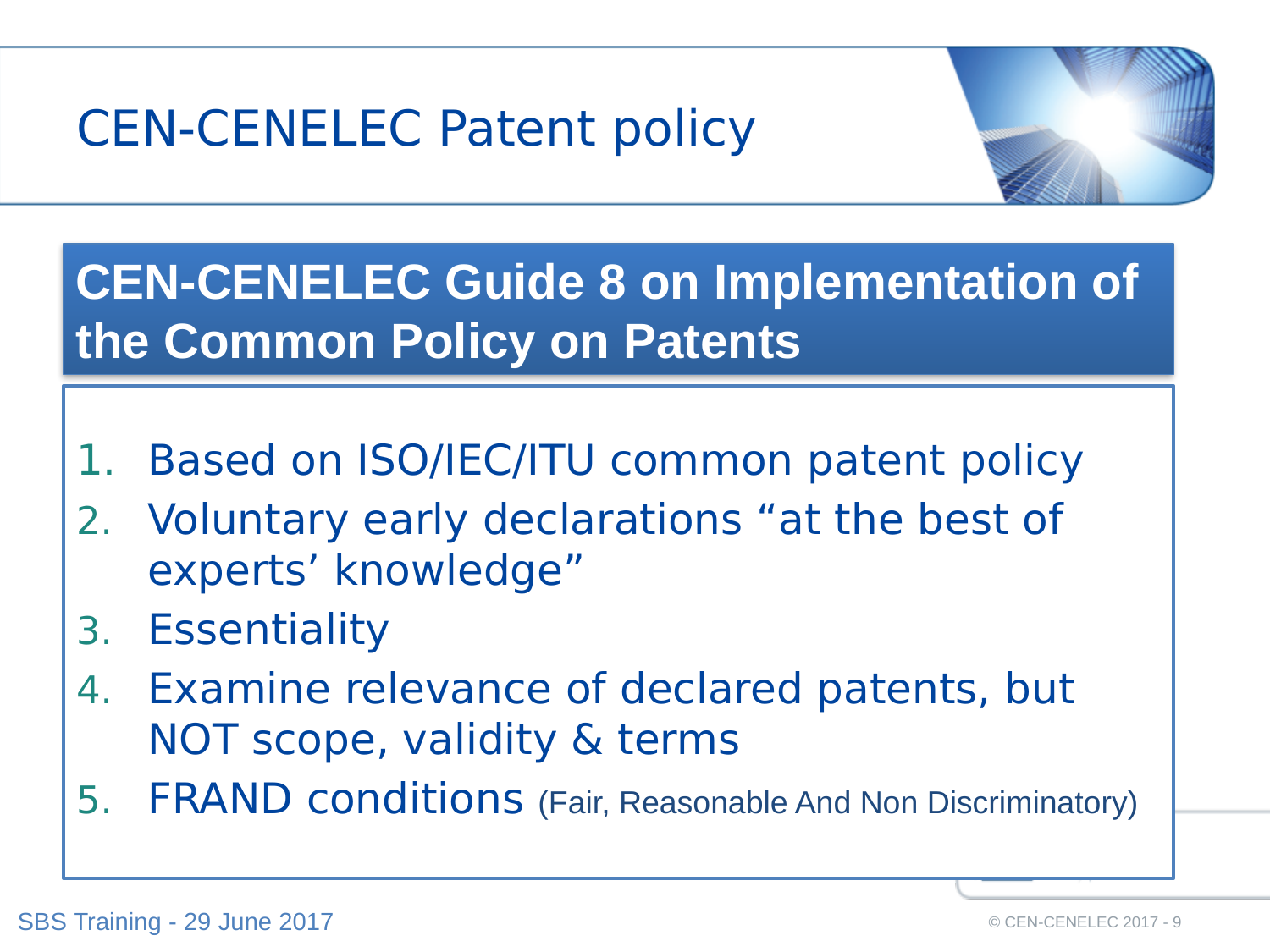

# CEN-CENELEC Patent policy
CEN-CENELEC Guide 8 on Implementation of the Common Policy on Patents

Based on ISO/IEC/ITU common patent policy
Voluntary early declarations “at the best of experts’ knowledge”
Essentiality
Examine relevance of declared patents, but NOT scope, validity & terms
FRAND conditions (Fair, Reasonable And Non Discriminatory)